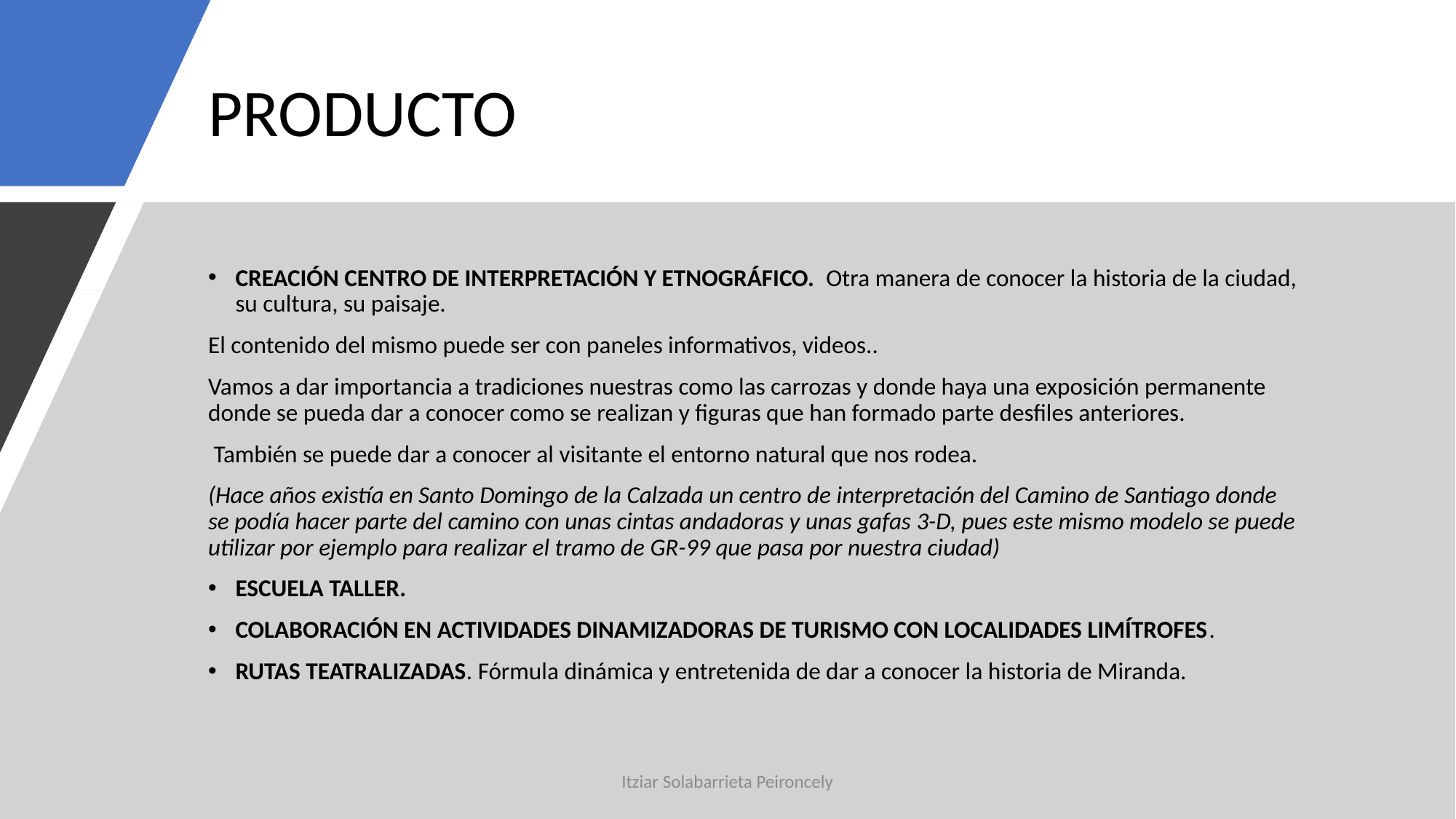

# PRODUCTO

CREACIÓN CENTRO DE INTERPRETACIÓN Y ETNOGRÁFICO.  Otra manera de conocer la historia de la ciudad, su cultura, su paisaje.
El contenido del mismo puede ser con paneles informativos, videos..
Vamos a dar importancia a tradiciones nuestras como las carrozas y donde haya una exposición permanente donde se pueda dar a conocer como se realizan y figuras que han formado parte desfiles anteriores.
 También se puede dar a conocer al visitante el entorno natural que nos rodea.
(Hace años existía en Santo Domingo de la Calzada un centro de interpretación del Camino de Santiago donde se podía hacer parte del camino con unas cintas andadoras y unas gafas 3-D, pues este mismo modelo se puede utilizar por ejemplo para realizar el tramo de GR-99 que pasa por nuestra ciudad)
ESCUELA TALLER.
COLABORACIÓN EN ACTIVIDADES DINAMIZADORAS DE TURISMO CON LOCALIDADES LIMÍTROFES.
RUTAS TEATRALIZADAS. Fórmula dinámica y entretenida de dar a conocer la historia de Miranda.

Itziar Solabarrieta Peironcely